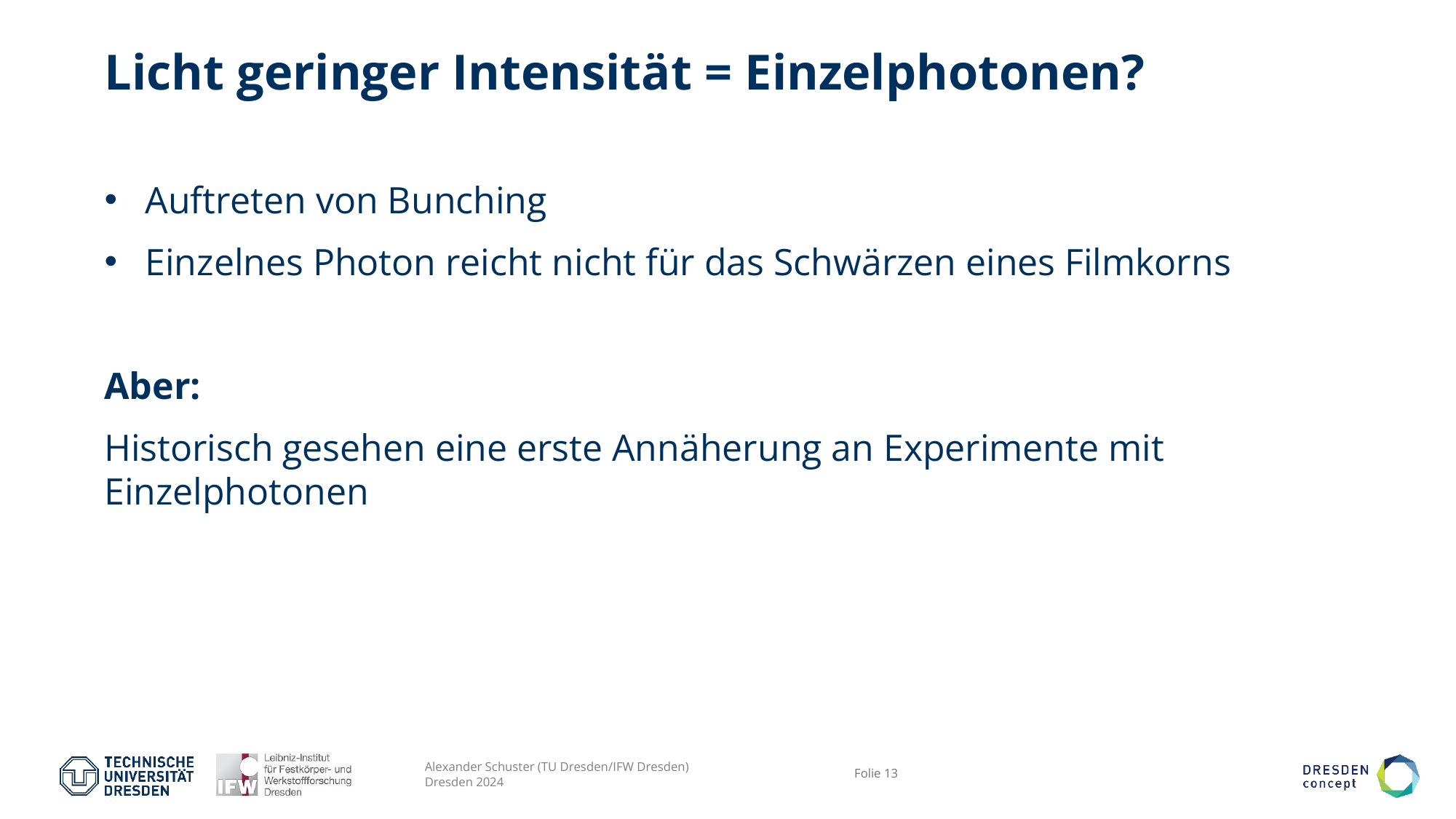

# Licht geringer Intensität = Einzelphotonen?
Auftreten von Bunching
Einzelnes Photon reicht nicht für das Schwärzen eines Filmkorns

Aber:
Historisch gesehen eine erste Annäherung an Experimente mit Einzelphotonen